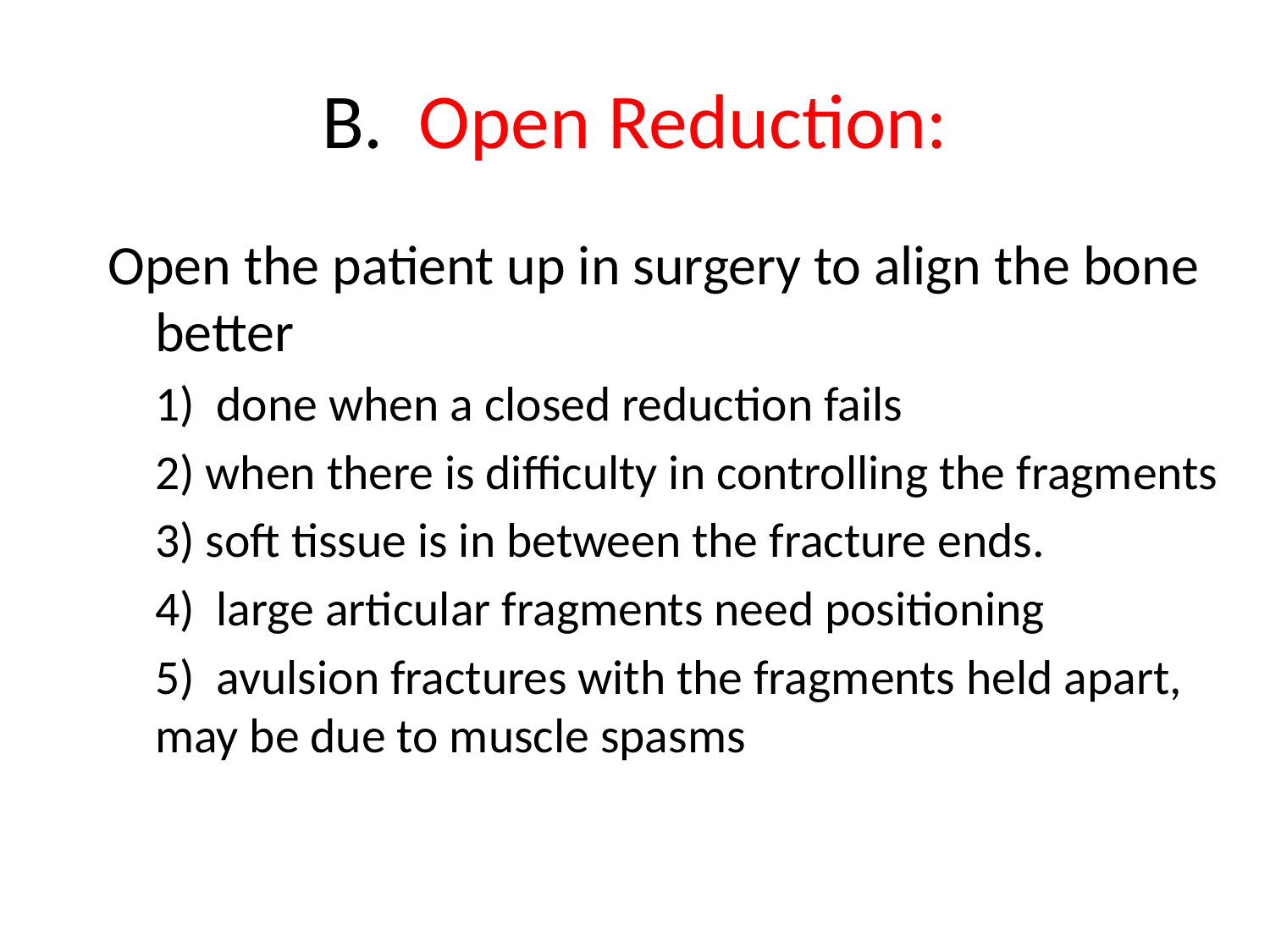

# B.  Open Reduction:
Open the patient up in surgery to align the bone better
	1)  done when a closed reduction fails
	2) when there is difficulty in controlling the fragments
	3) soft tissue is in between the fracture ends.
	4)  large articular fragments need positioning
	5)  avulsion fractures with the fragments held apart, may be due to muscle spasms